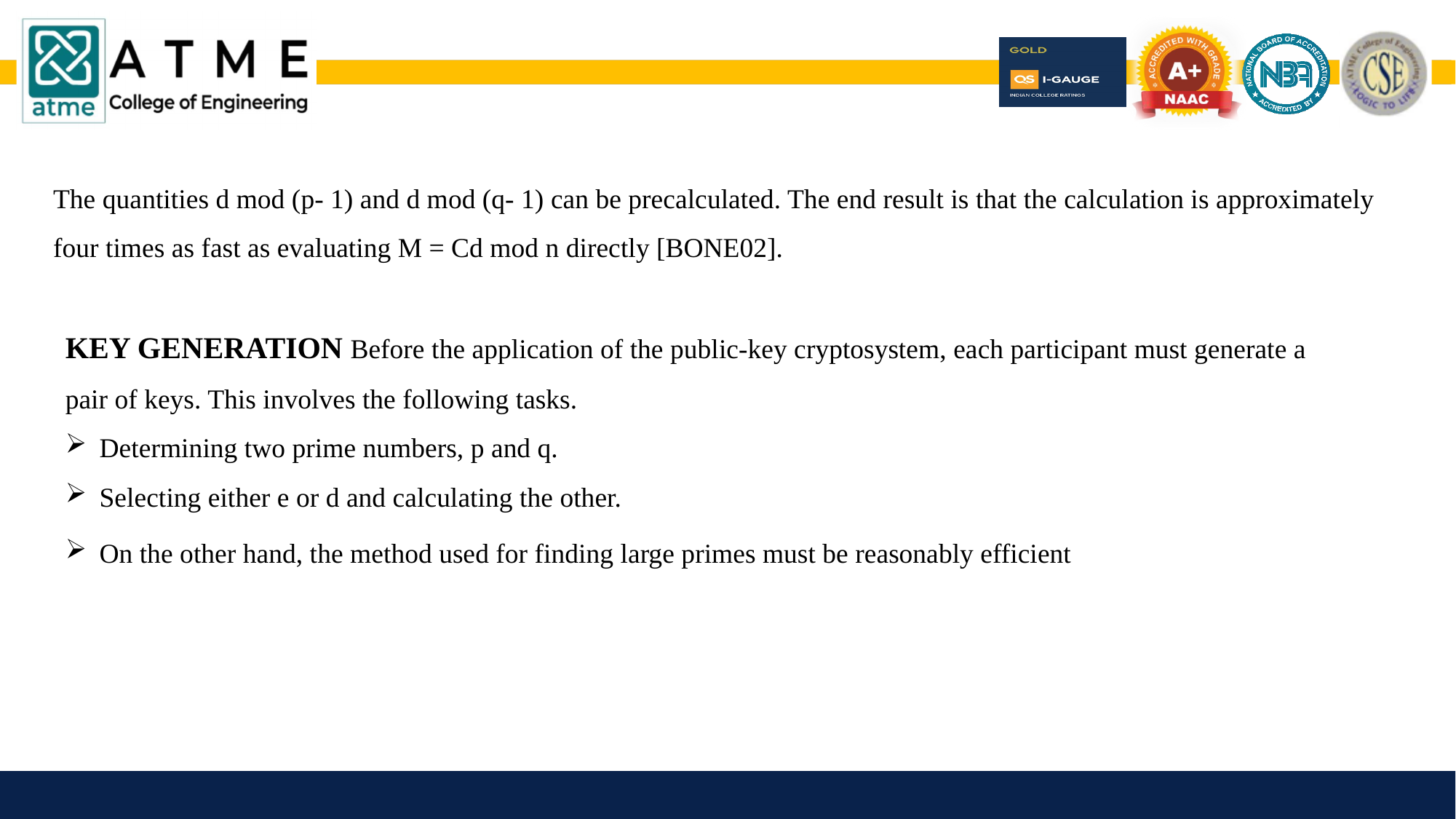

The quantities d mod (p- 1) and d mod (q- 1) can be precalculated. The end result is that the calculation is approximately four times as fast as evaluating M = Cd mod n directly [BONE02].
KEY GENERATION Before the application of the public-key cryptosystem, each participant must generate a pair of keys. This involves the following tasks.
Determining two prime numbers, p and q.
Selecting either e or d and calculating the other.
On the other hand, the method used for finding large primes must be reasonably efficient